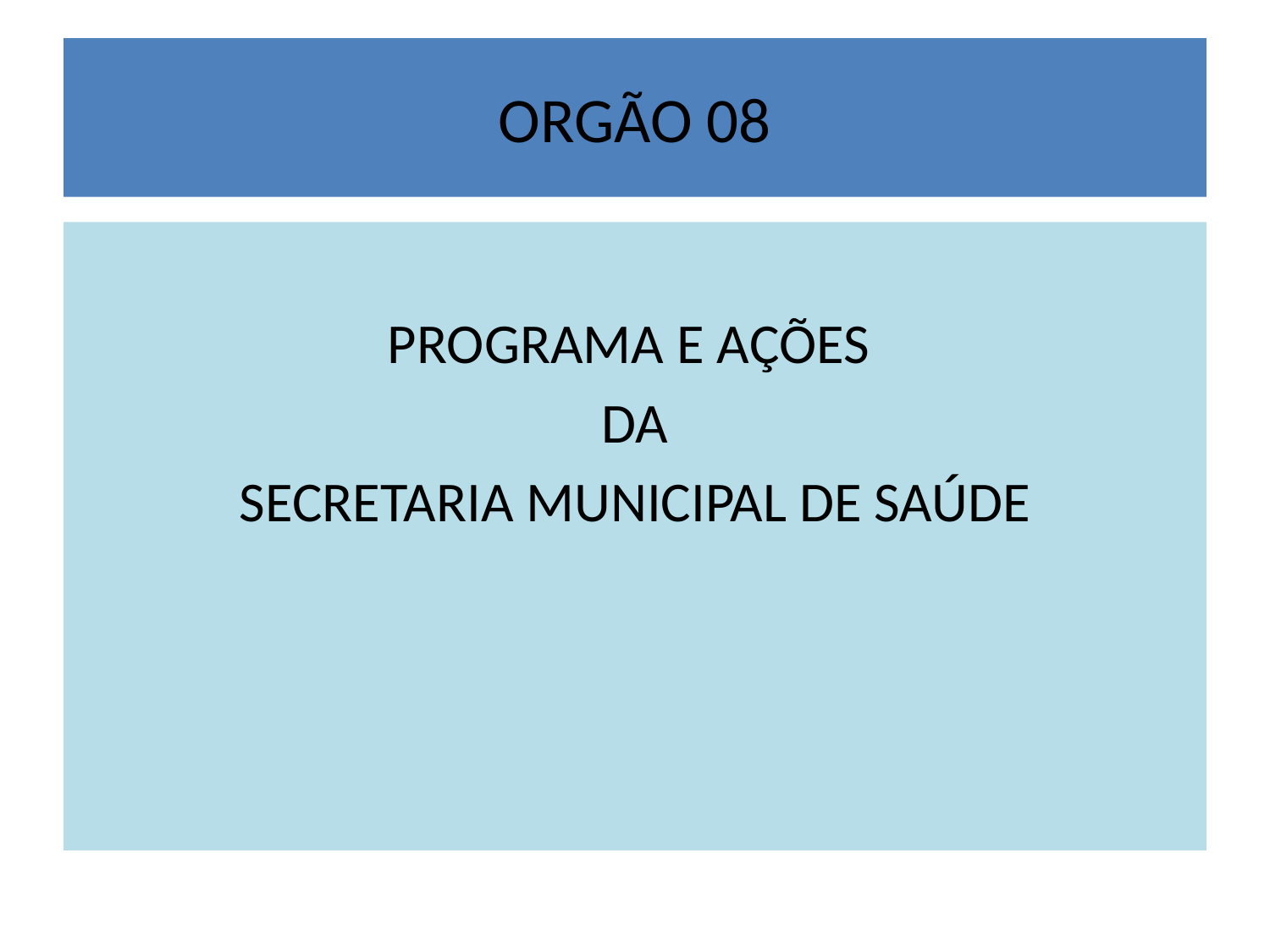

# ORGÃO 08

PROGRAMA E AÇÕES
DA
SECRETARIA MUNICIPAL DE SAÚDE